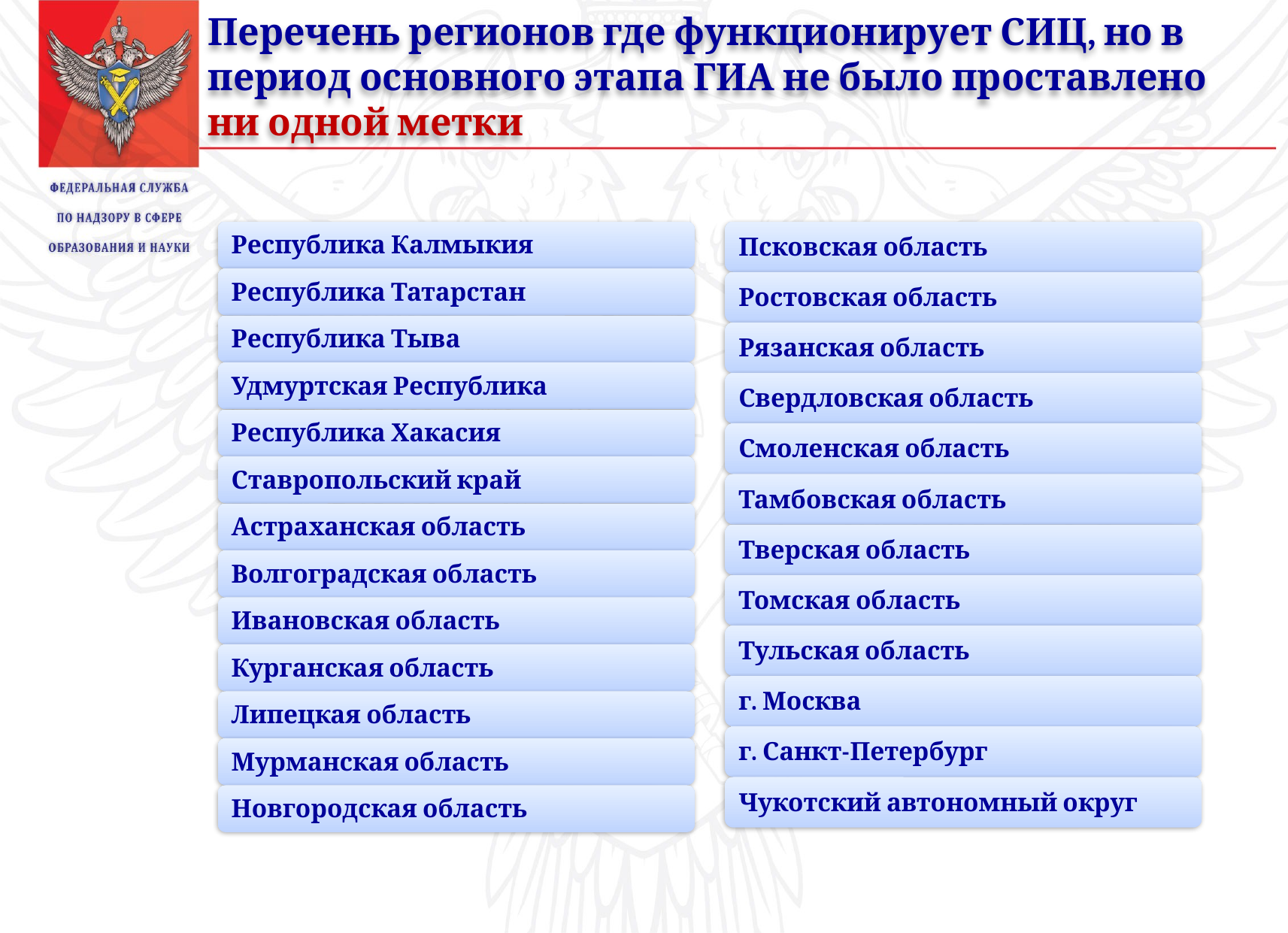

# Перечень регионов где функционирует СИЦ, но в период основного этапа ГИА не было проставлено ни одной метки
Псковская область
Ростовская область
Рязанская область
Свердловская область
Смоленская область
Тамбовская область
Тверская область
Томская область
Тульская область
г. Москва
г. Санкт-Петербург
Чукотский автономный округ
Республика Калмыкия
Республика Татарстан
Республика Тыва
Удмуртская Республика
Республика Хакасия
Ставропольский край
Астраханская область
Волгоградская область
Ивановская область
Курганская область
Липецкая область
Мурманская область
Новгородская область